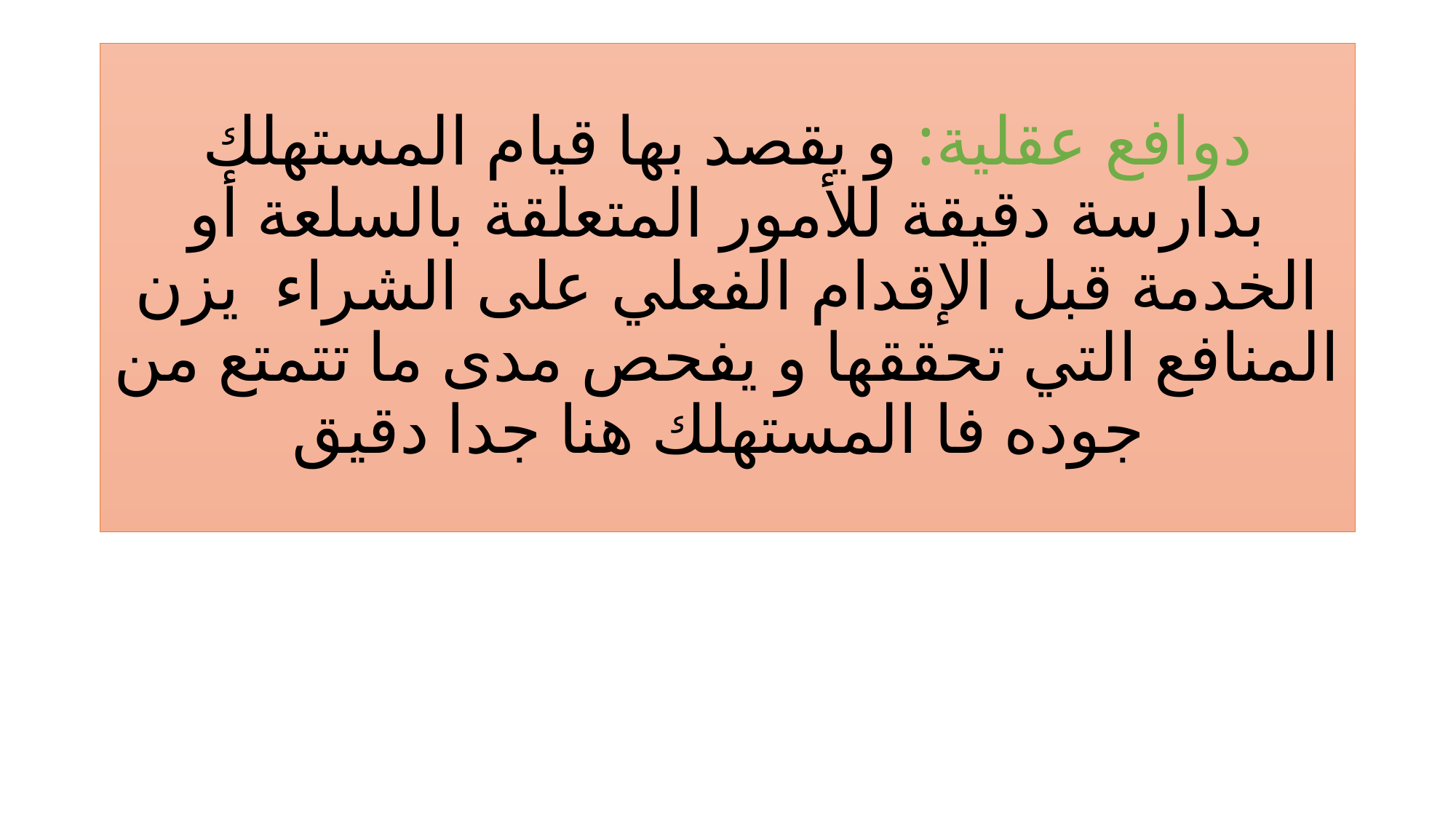

# دوافع عقلية: و يقصد بها قيام المستهلك بدارسة دقيقة للأمور المتعلقة بالسلعة أو الخدمة قبل الإقدام الفعلي على الشراء  يزن المنافع التي تحققها و يفحص مدى ما تتمتع من جوده فا المستهلك هنا جدا دقيق